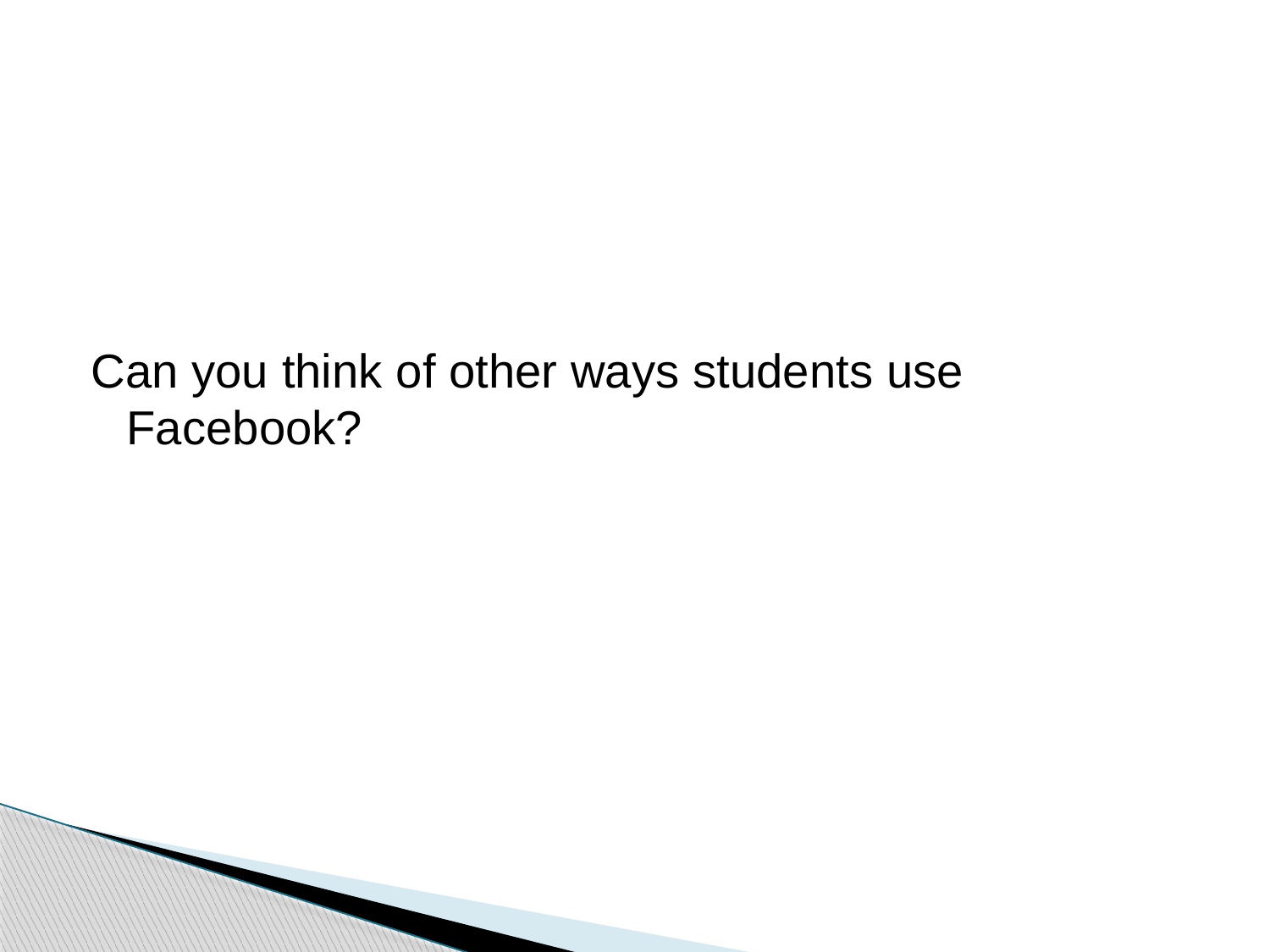

#

Can you think of other ways students use Facebook?